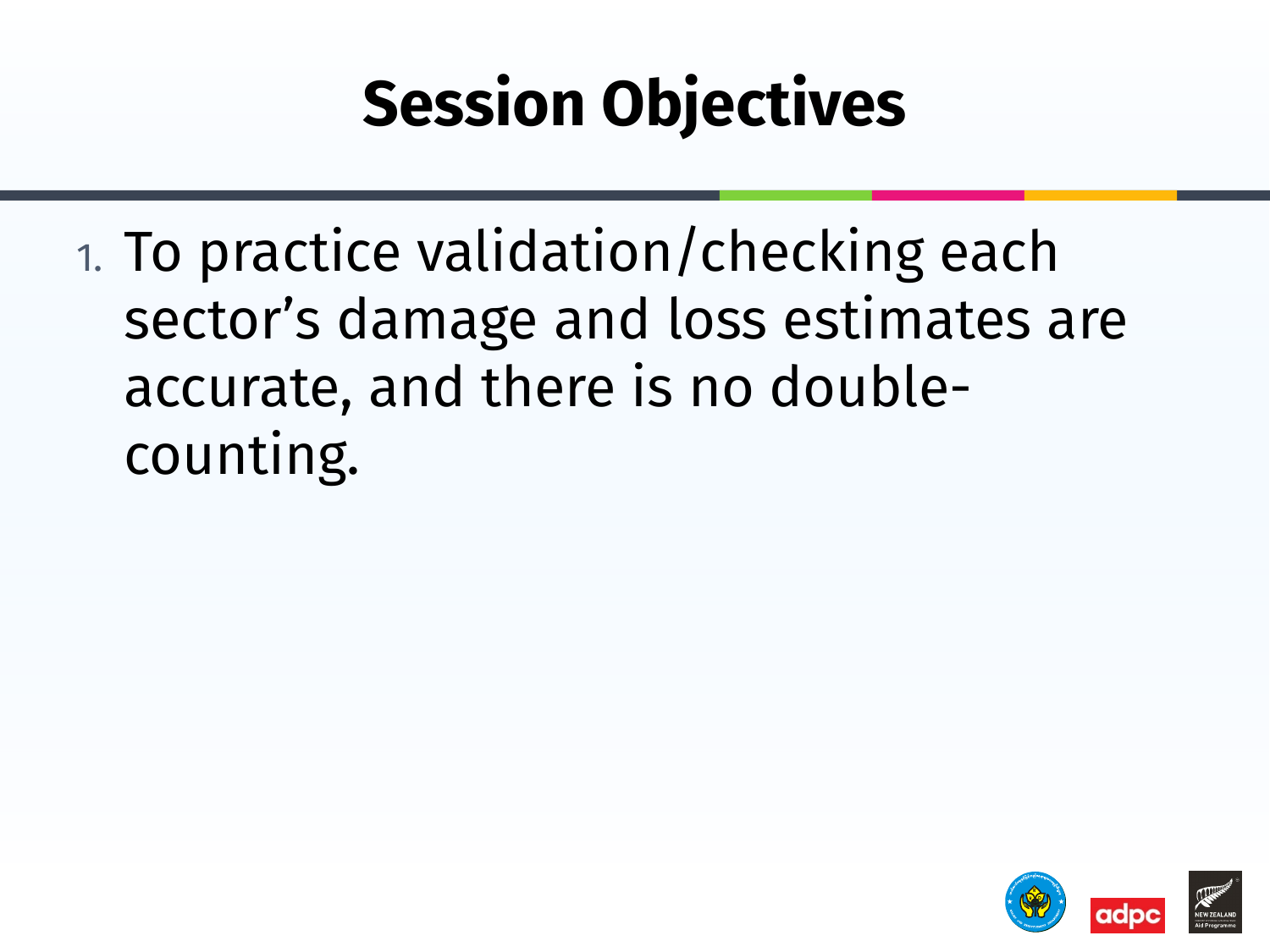

# Session Objectives
To practice validation/checking each sector’s damage and loss estimates are accurate, and there is no double-counting.